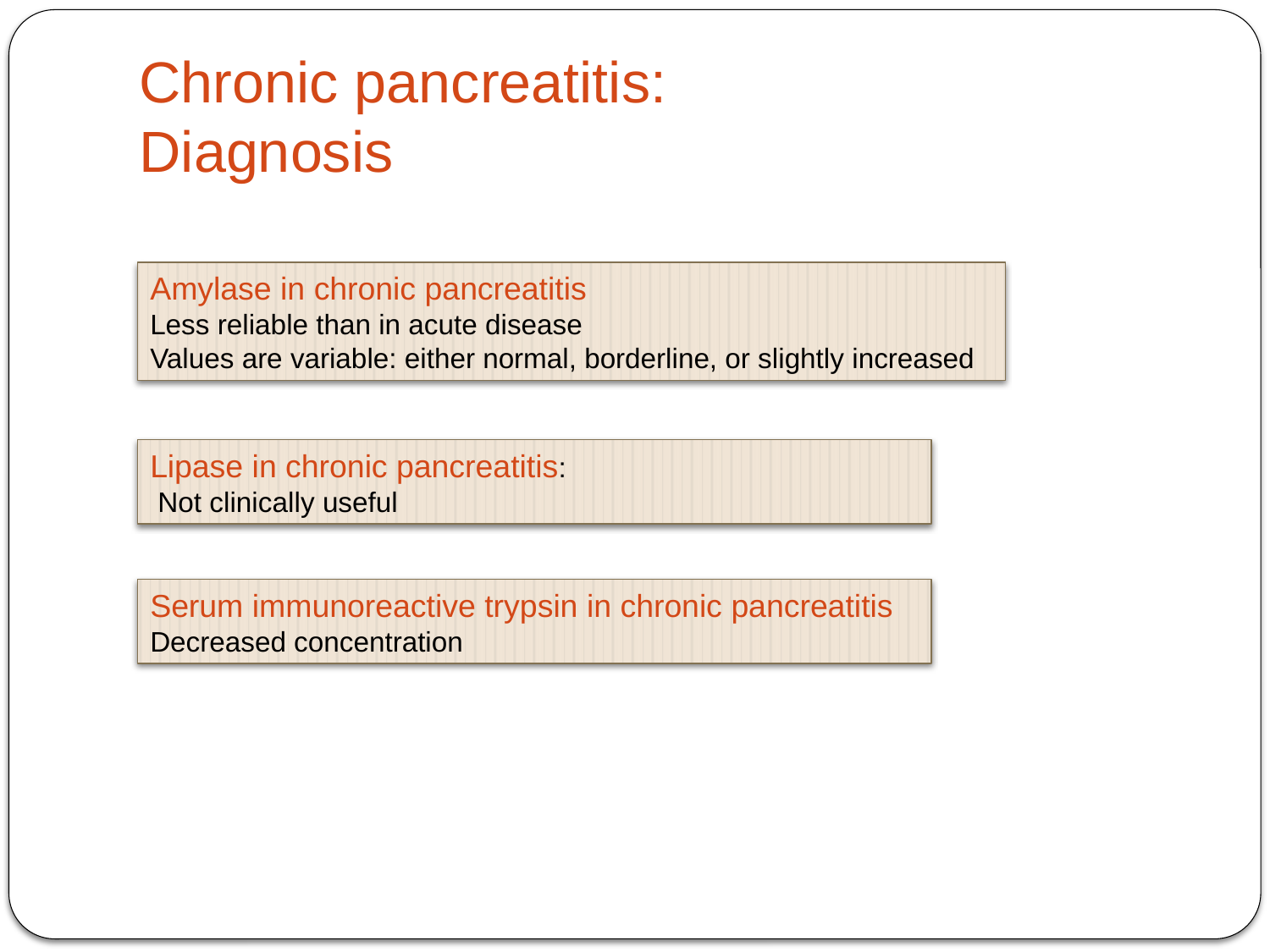

# Chronic pancreatitis: Diagnosis
Amylase in chronic pancreatitis
Less reliable than in acute disease
Values are variable: either normal, borderline, or slightly increased
Lipase in chronic pancreatitis:
 Not clinically useful
Serum immunoreactive trypsin in chronic pancreatitis
Decreased concentration